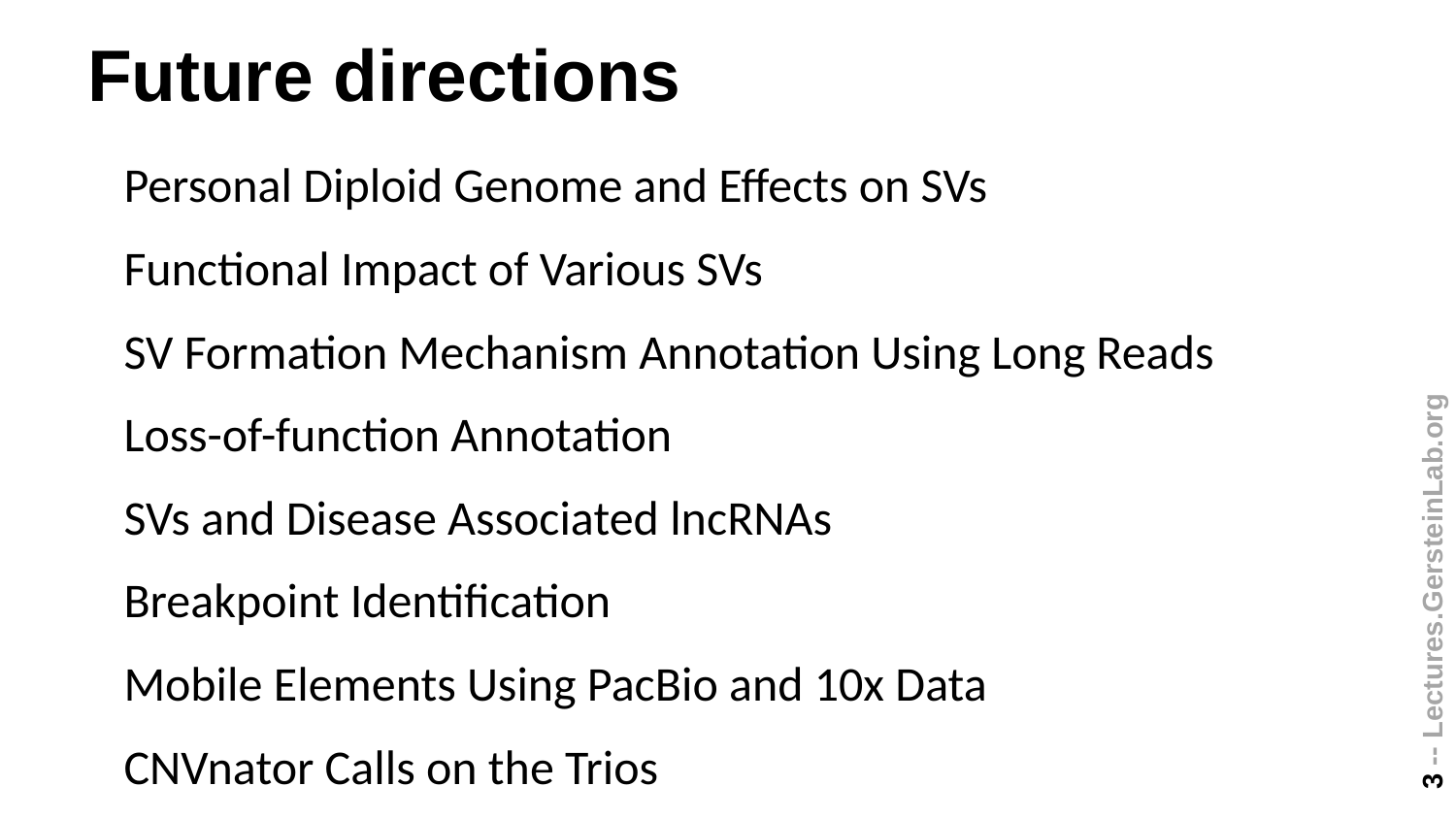

# Future directions
Personal Diploid Genome and Effects on SVs
Functional Impact of Various SVs
SV Formation Mechanism Annotation Using Long Reads
Loss-of-function Annotation
SVs and Disease Associated lncRNAs
Breakpoint Identification
Mobile Elements Using PacBio and 10x Data
CNVnator Calls on the Trios